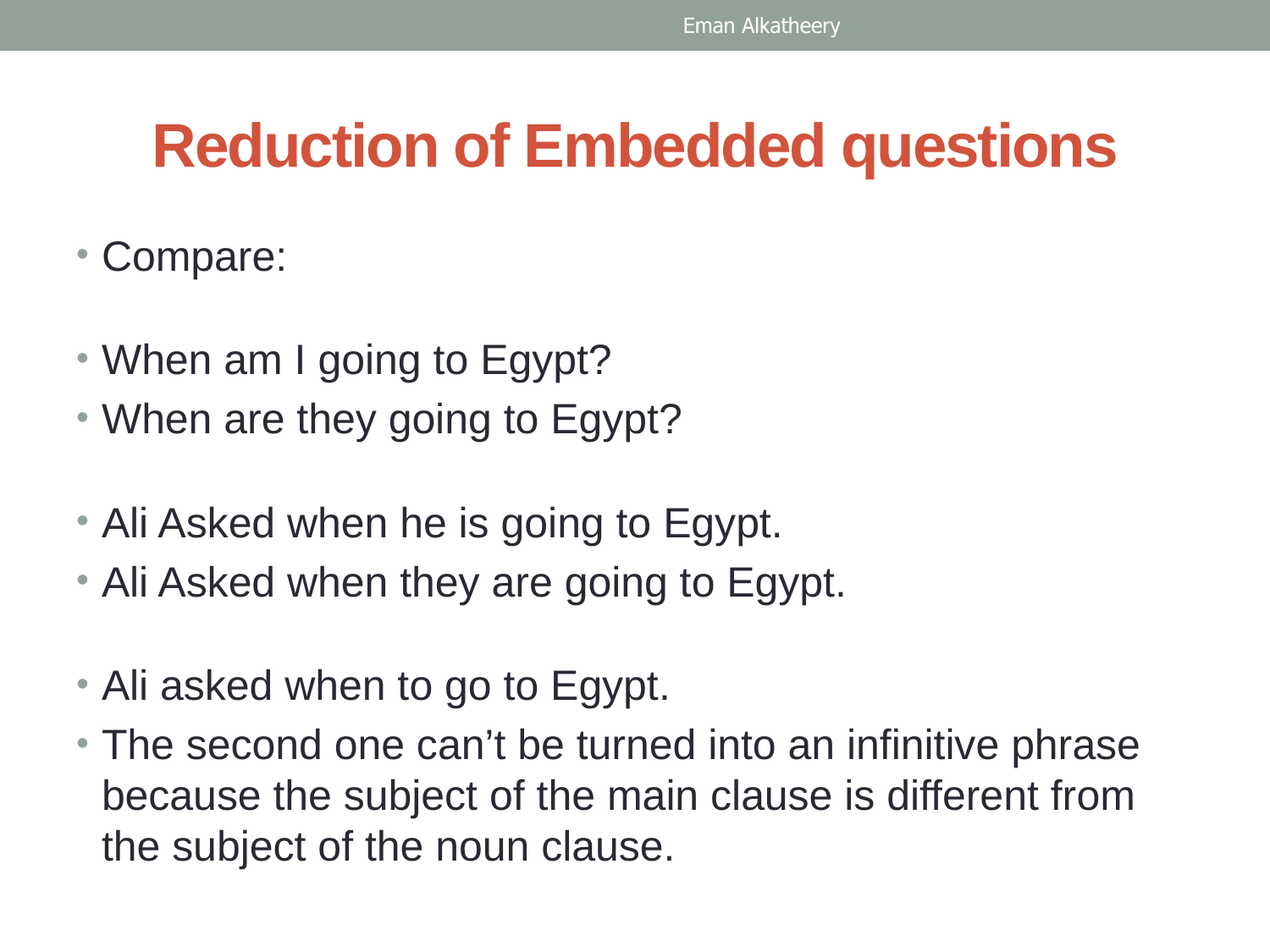

Eman Alkatheery
# Reduction of Embedded questions
Compare:

When am I going to Egypt?
When are they going to Egypt?

Ali Asked when he is going to Egypt.
Ali Asked when they are going to Egypt.

Ali asked when to go to Egypt.
The second one can’t be turned into an infinitive phrase because the subject of the main clause is different from the subject of the noun clause.